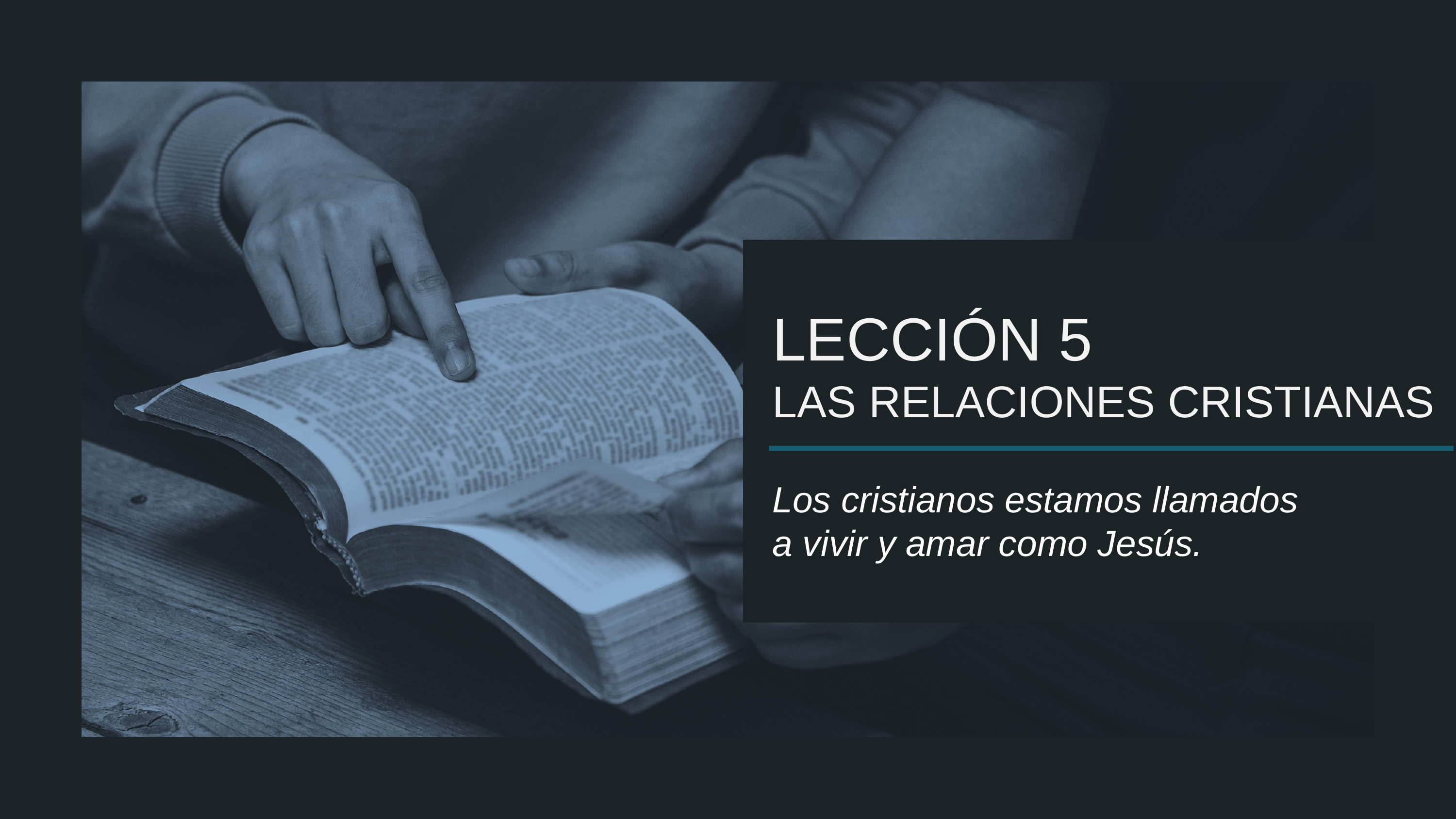

LECCIÓN 5
LAS RELACIONES CRISTIANAS
Los cristianos estamos llamados
a vivir y amar como Jesús.